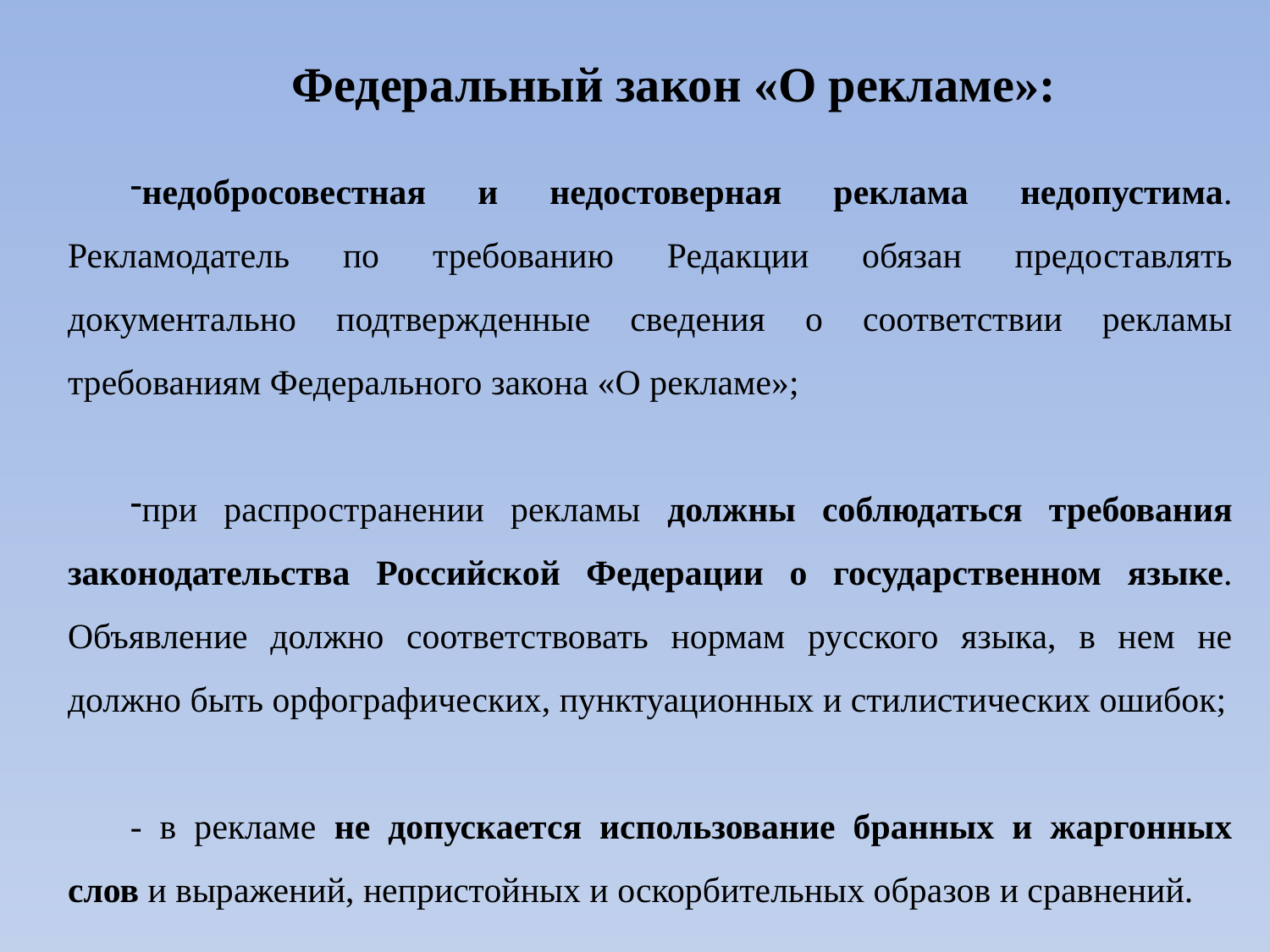

Федеральный закон «О рекламе»:
недобросовестная и недостоверная реклама недопустима. Рекламодатель по требованию Редакции обязан предоставлять документально подтвержденные сведения о соответствии рекламы требованиям Федерального закона «О рекламе»;

при распространении рекламы должны соблюдаться требования законодательства Российской Федерации о государственном языке. Объявление должно соответствовать нормам русского языка, в нем не должно быть орфографических, пунктуационных и стилистических ошибок;

- в рекламе не допускается использование бранных и жаргонных слов и выражений, непристойных и оскорбительных образов и сравнений.